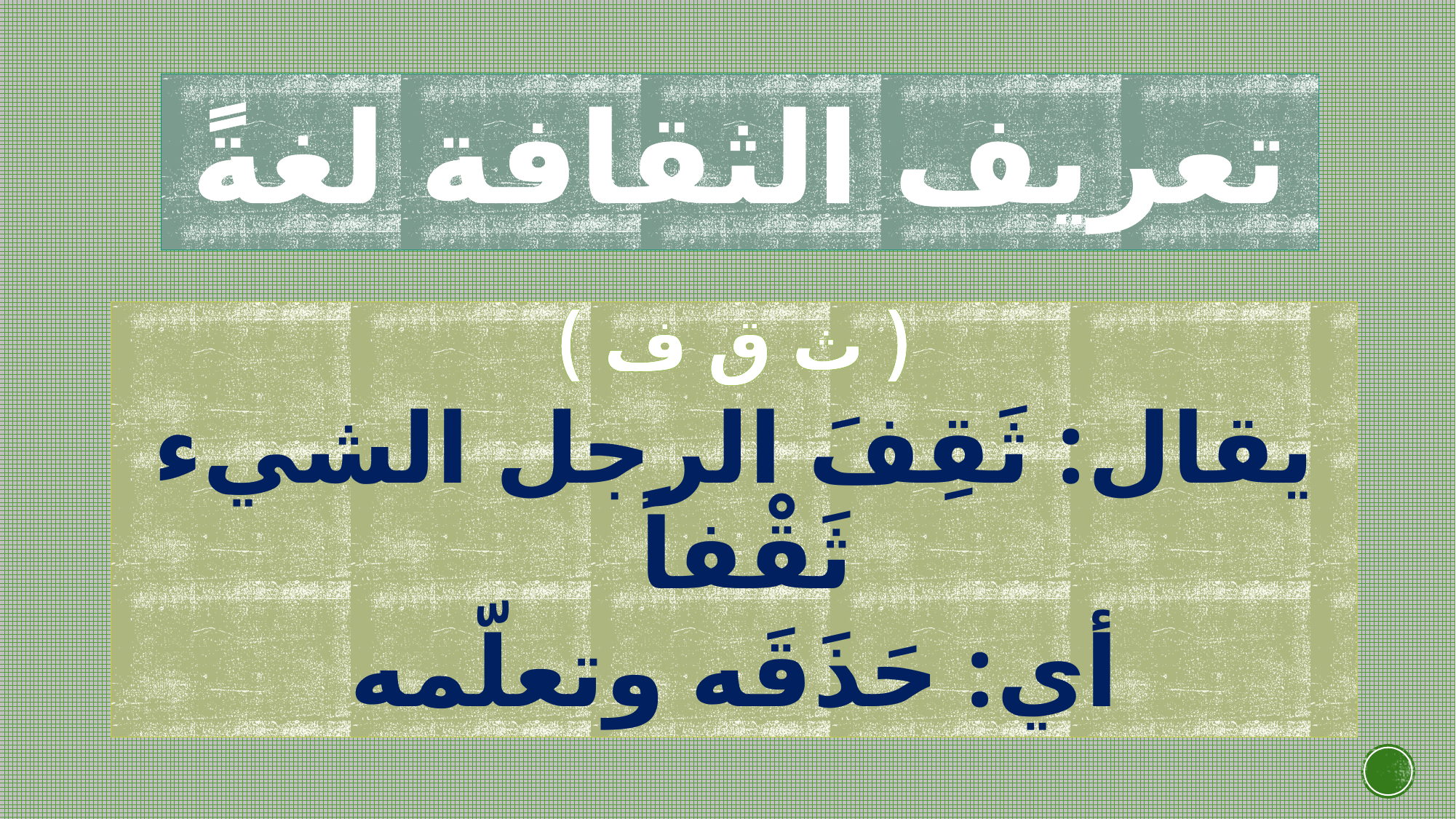

# تعريف الثقافة لغةً
( ث ق ف )
يقال: ثَقِفَ الرجل الشيء ثَقْفاً
أي: حَذَقَه وتعلّمه